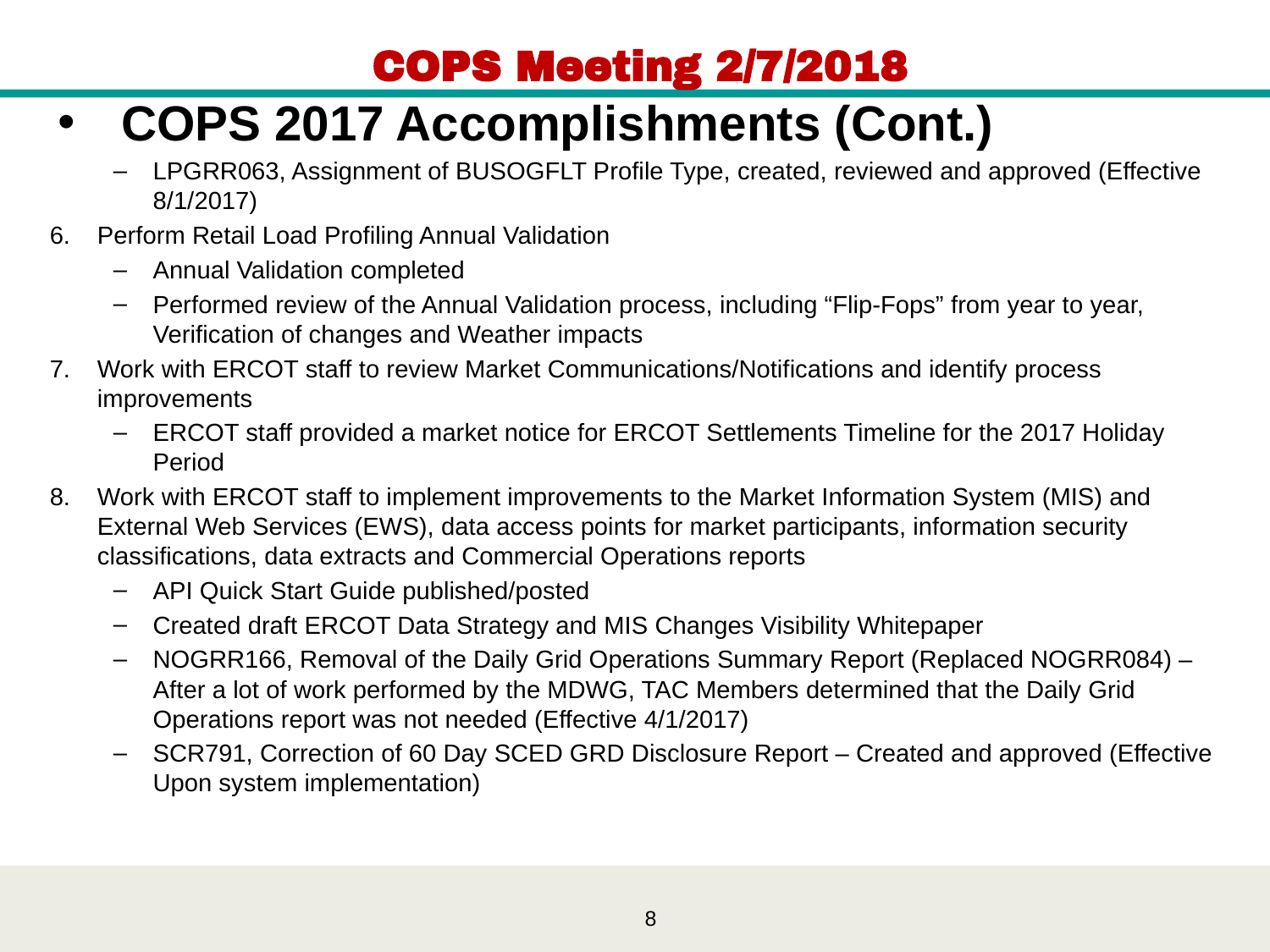

# COPS Meeting 2/7/2018
COPS 2017 Accomplishments (Cont.)
LPGRR063, Assignment of BUSOGFLT Profile Type, created, reviewed and approved (Effective 8/1/2017)
Perform Retail Load Profiling Annual Validation
Annual Validation completed
Performed review of the Annual Validation process, including “Flip-Fops” from year to year, Verification of changes and Weather impacts
Work with ERCOT staff to review Market Communications/Notifications and identify process improvements
ERCOT staff provided a market notice for ERCOT Settlements Timeline for the 2017 Holiday Period
Work with ERCOT staff to implement improvements to the Market Information System (MIS) and External Web Services (EWS), data access points for market participants, information security classifications, data extracts and Commercial Operations reports
API Quick Start Guide published/posted
Created draft ERCOT Data Strategy and MIS Changes Visibility Whitepaper
NOGRR166, Removal of the Daily Grid Operations Summary Report (Replaced NOGRR084) – After a lot of work performed by the MDWG, TAC Members determined that the Daily Grid Operations report was not needed (Effective 4/1/2017)
SCR791, Correction of 60 Day SCED GRD Disclosure Report – Created and approved (Effective Upon system implementation)